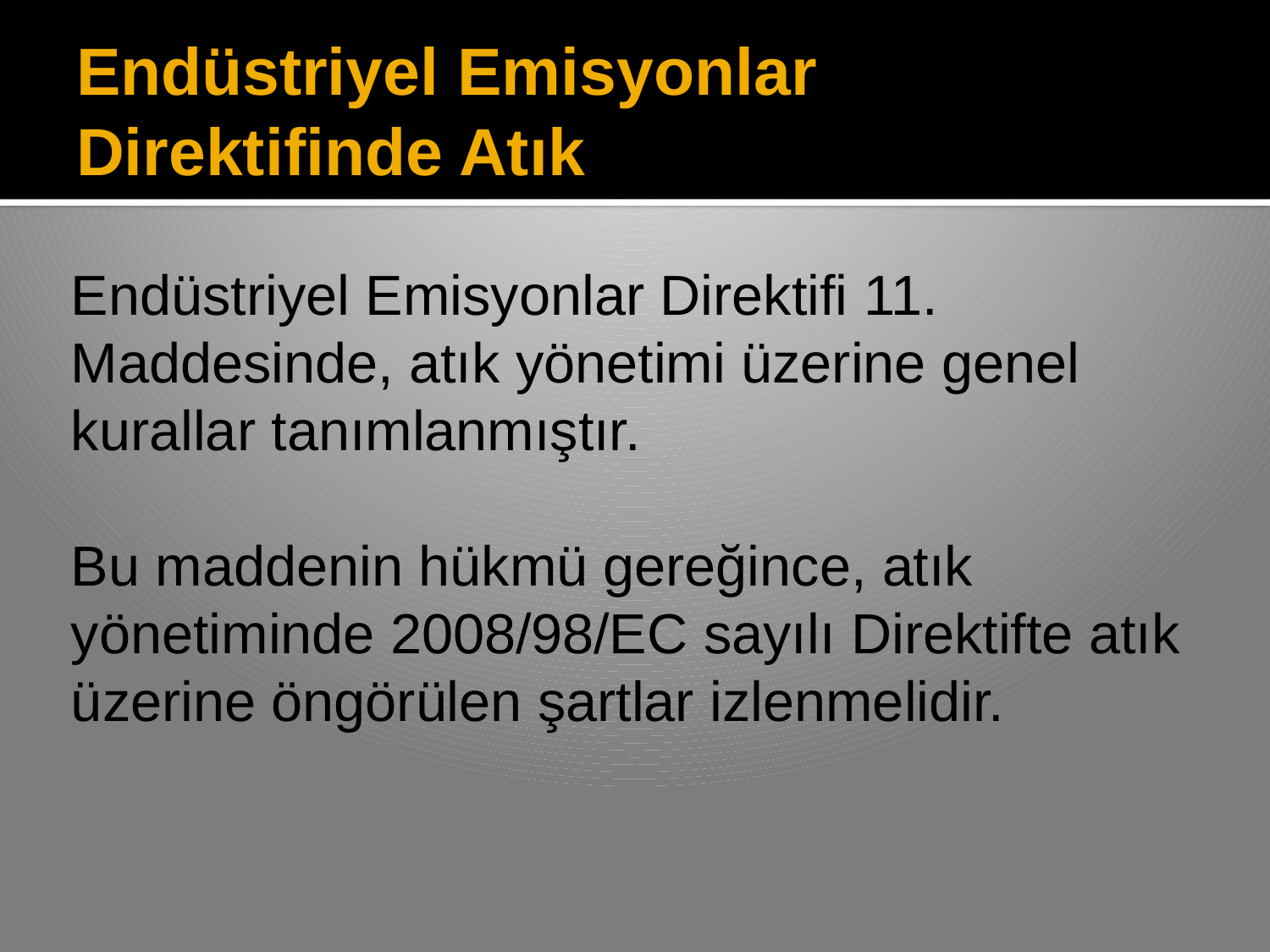

# Endüstriyel Emisyonlar Direktifinde Atık
Endüstriyel Emisyonlar Direktifi 11. Maddesinde, atık yönetimi üzerine genel kurallar tanımlanmıştır.

Bu maddenin hükmü gereğince, atık yönetiminde 2008/98/EC sayılı Direktifte atık üzerine öngörülen şartlar izlenmelidir.